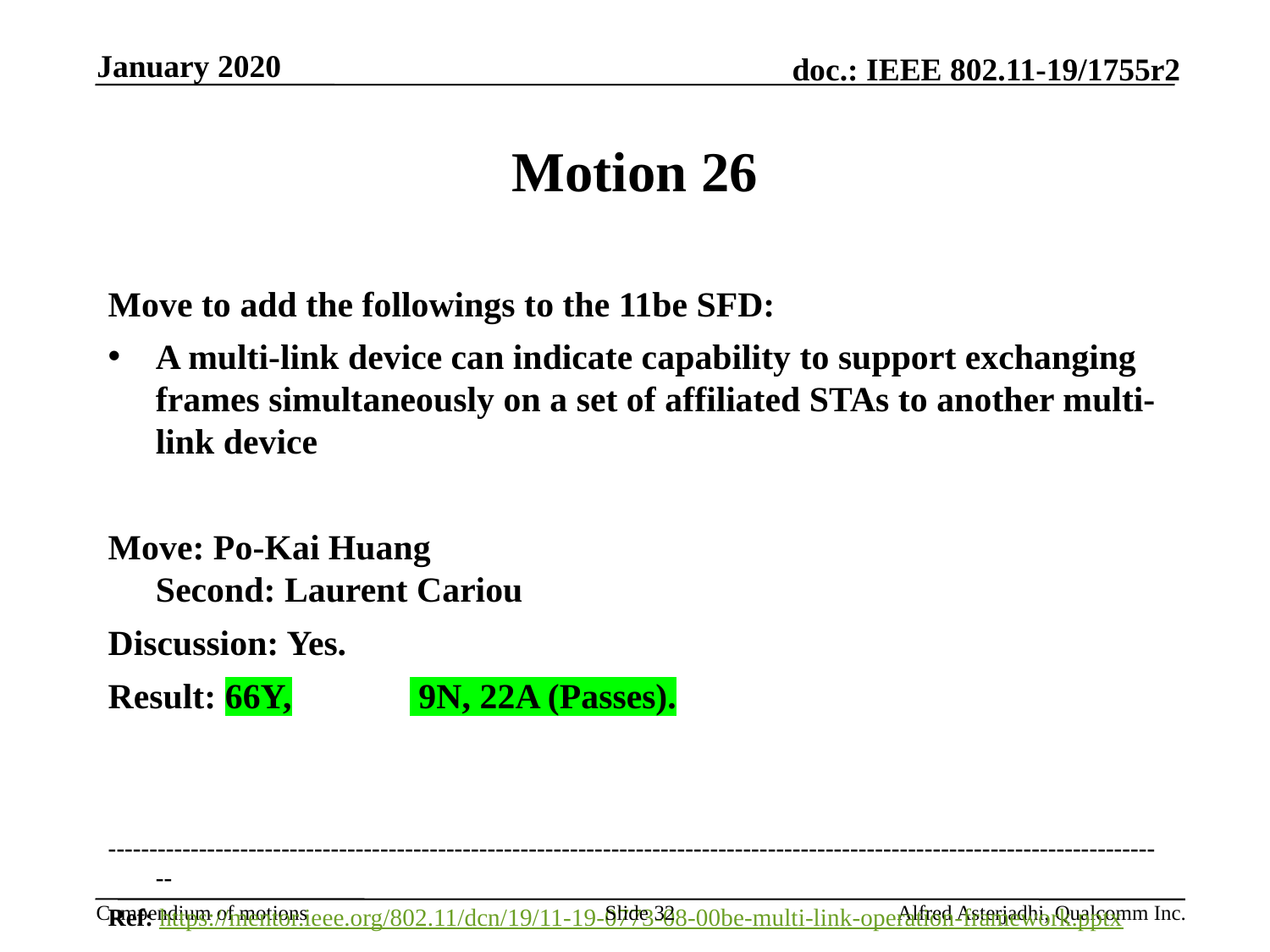

January 2020
# Motion 26
Move to add the followings to the 11be SFD:
A multi-link device can indicate capability to support exchanging frames simultaneously on a set of affiliated STAs to another multi-link device

Move: Po-Kai Huang					Second: Laurent Cariou
Discussion: Yes.
Result: 66Y,	 9N, 22A (Passes).

---------------------------------------------------------------------------------------------------------------------------------
Ref: https://mentor.ieee.org/802.11/dcn/19/11-19-0773-08-00be-multi-link-operation-framework.pptx
Slide 32
Alfred Asterjadhi, Qualcomm Inc.